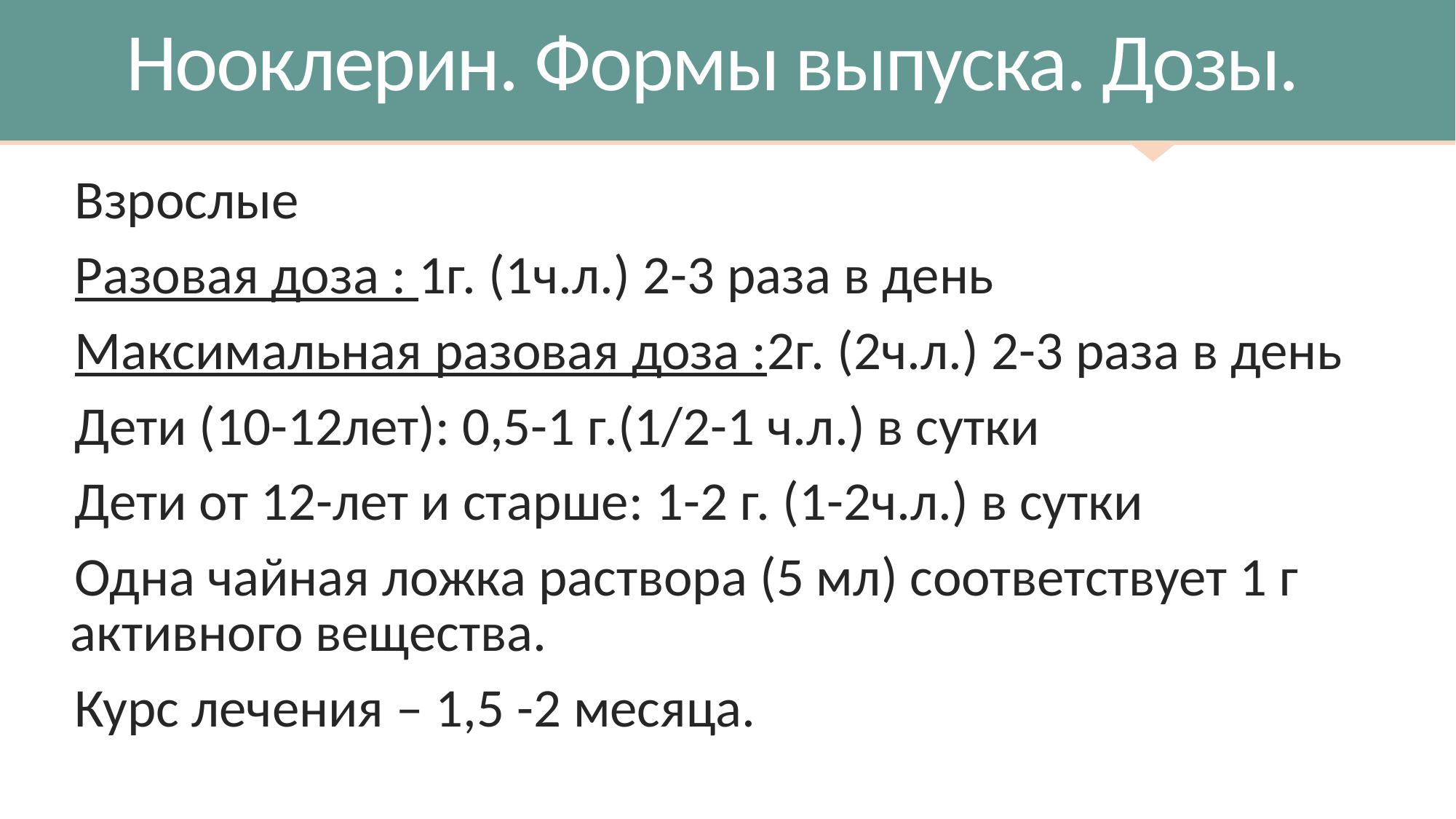

# Нооклерин. Формы выпуска. Дозы.
Взрослые
Разовая доза : 1г. (1ч.л.) 2-3 раза в день
Максимальная разовая доза :2г. (2ч.л.) 2-3 раза в день
Дети (10-12лет): 0,5-1 г.(1/2-1 ч.л.) в сутки
Дети от 12-лет и старше: 1-2 г. (1-2ч.л.) в сутки
Одна чайная ложка раствора (5 мл) соответствует 1 г активного вещества.
Курс лечения – 1,5 -2 месяца.